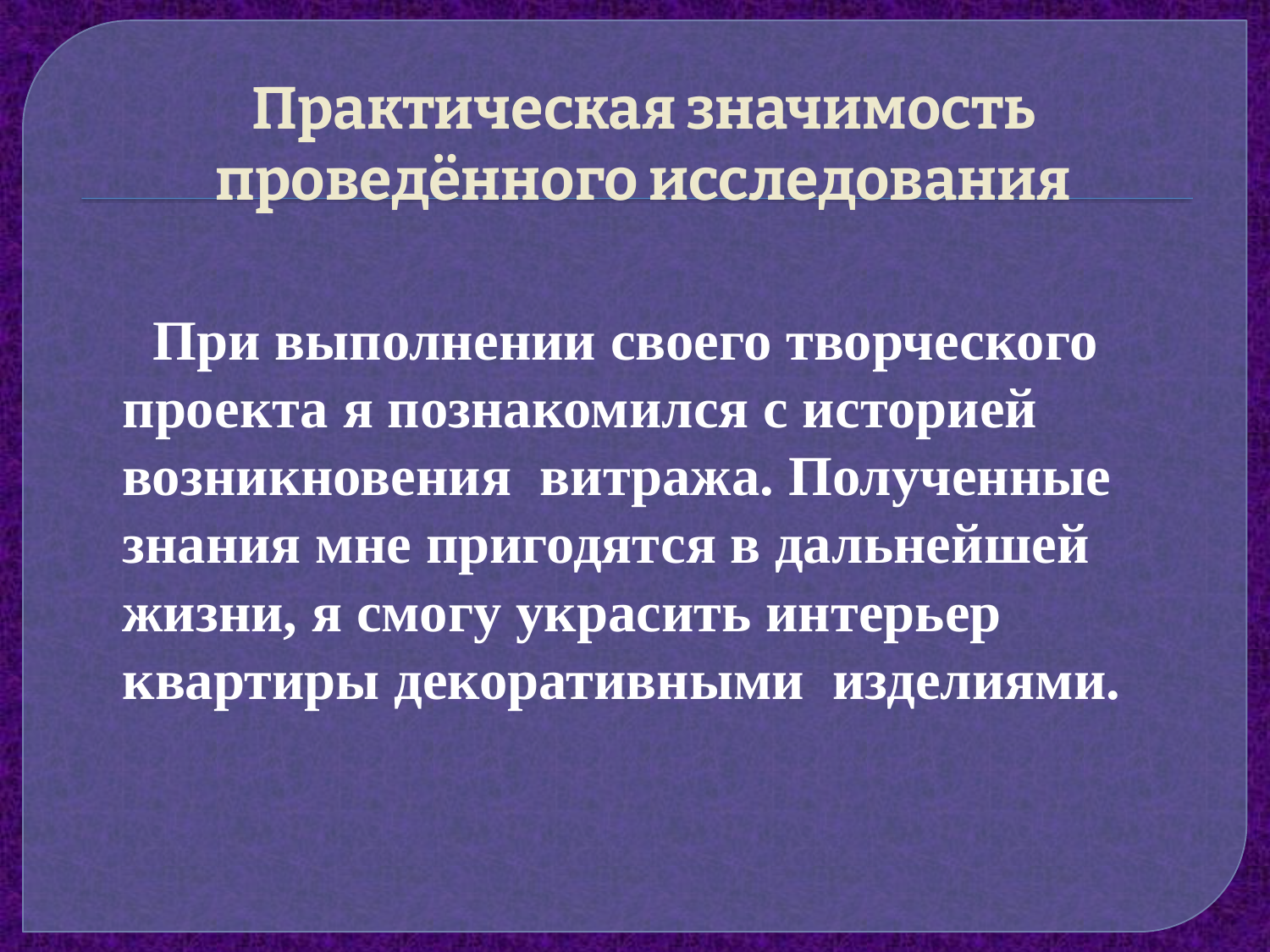

# Практическая значимость проведённого исследования

     При выполнении своего творческого проекта я познакомился с историей  возникновения  витража. Полученные знания мне пригодятся в дальнейшей  жизни, я смогу украсить интерьер квартиры декоративными  изделиями.